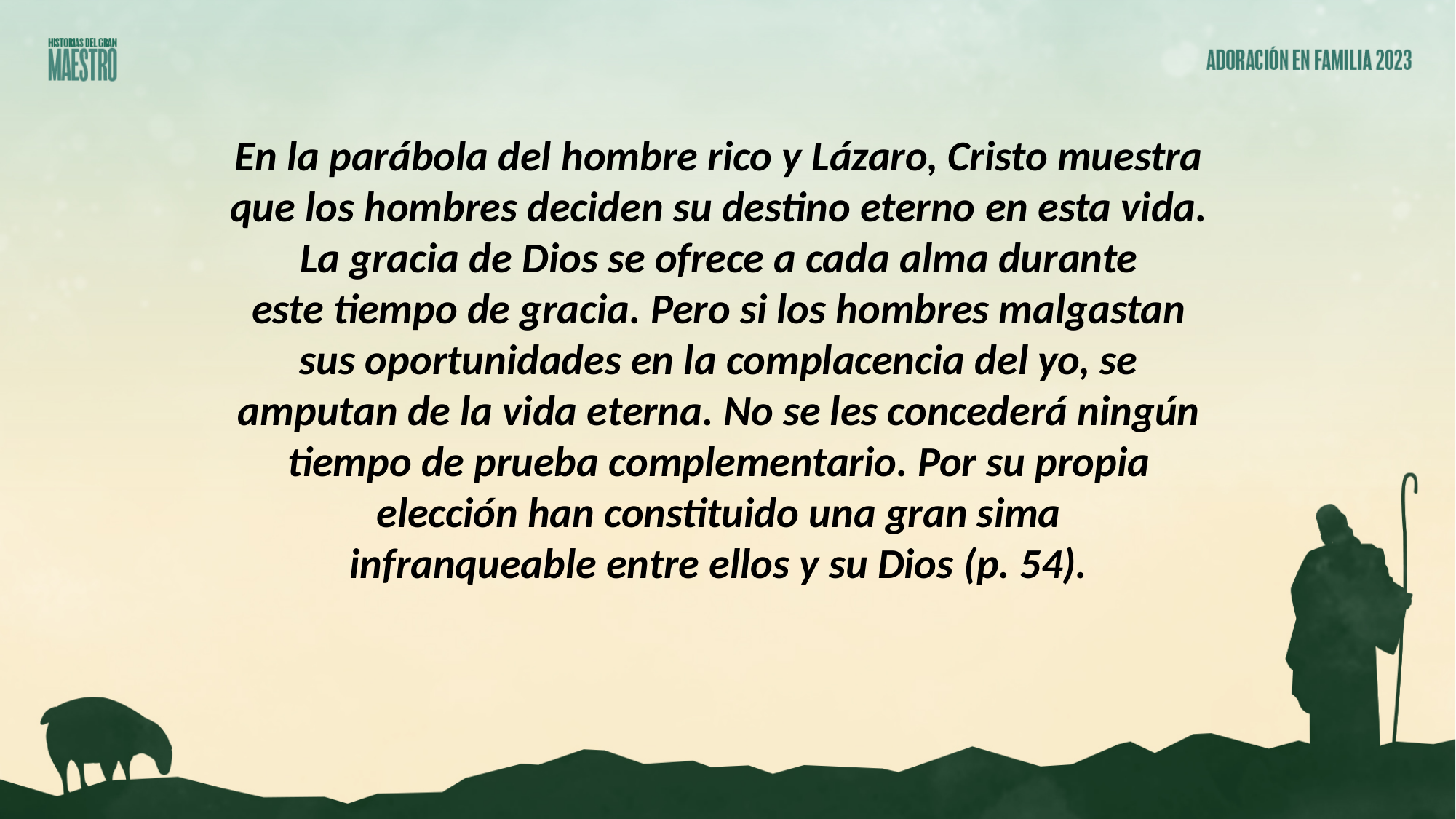

En la parábola del hombre rico y Lázaro, Cristo muestra que los hombres deciden su destino eterno en esta vida. La gracia de Dios se ofrece a cada alma durante
este tiempo de gracia. Pero si los hombres malgastan sus oportunidades en la complacencia del yo, se amputan de la vida eterna. No se les concederá ningún tiempo de prueba complementario. Por su propia elección han constituido una gran sima
infranqueable entre ellos y su Dios (p. 54).